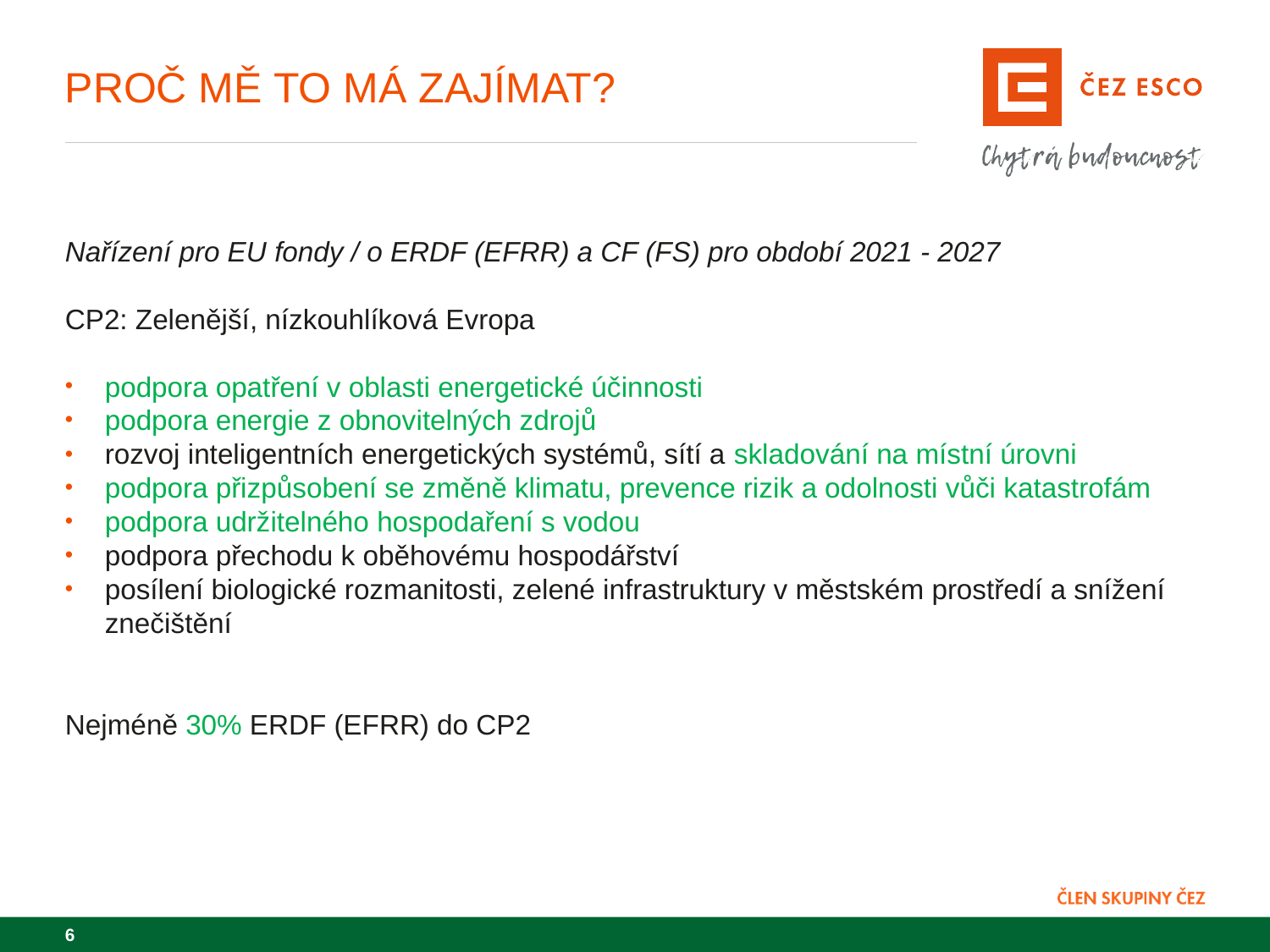

# Proč mě to má zajímat?

Nařízení pro EU fondy / o ERDF (EFRR) a CF (FS) pro období 2021 - 2027

CP2: Zelenější, nízkouhlíková Evropa

podpora opatření v oblasti energetické účinnosti
podpora energie z obnovitelných zdrojů
rozvoj inteligentních energetických systémů, sítí a skladování na místní úrovni
podpora přizpůsobení se změně klimatu, prevence rizik a odolnosti vůči katastrofám
podpora udržitelného hospodaření s vodou
podpora přechodu k oběhovému hospodářství
posílení biologické rozmanitosti, zelené infrastruktury v městském prostředí a snížení znečištění

Nejméně 30% ERDF (EFRR) do CP2

6